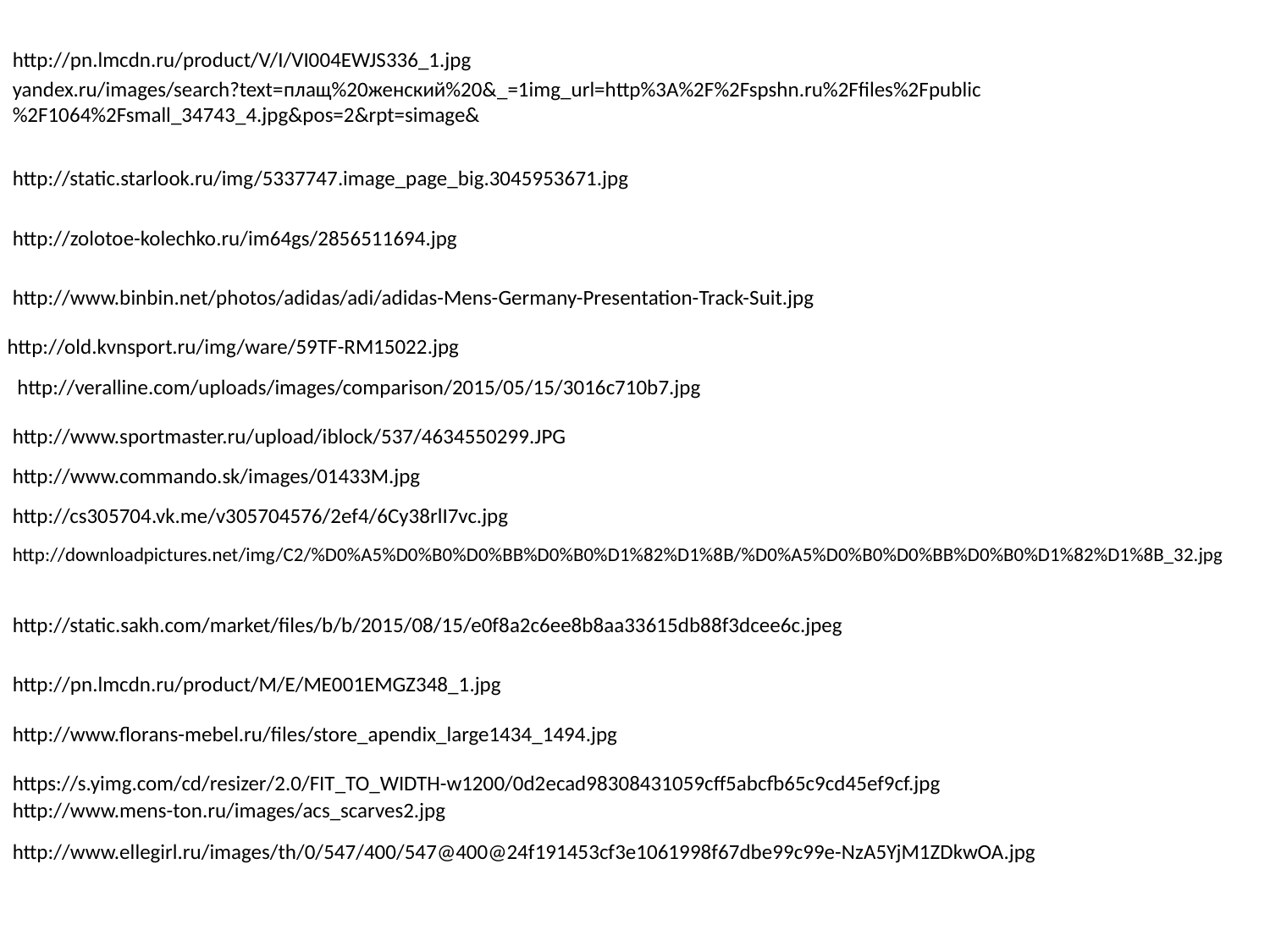

http://pn.lmcdn.ru/product/V/I/VI004EWJS336_1.jpg
yandex.ru/images/search?text=плащ%20женский%20&_=1img_url=http%3A%2F%2Fspshn.ru%2Ffiles%2Fpublic%2F1064%2Fsmall_34743_4.jpg&pos=2&rpt=simage&
http://static.starlook.ru/img/5337747.image_page_big.3045953671.jpg
http://zolotoe-kolechko.ru/im64gs/2856511694.jpg
http://www.binbin.net/photos/adidas/adi/adidas-Mens-Germany-Presentation-Track-Suit.jpg
   http://old.kvnsport.ru/img/ware/59TF-RM15022.jpg
 http://veralline.com/uploads/images/comparison/2015/05/15/3016c710b7.jpg
http://www.sportmaster.ru/upload/iblock/537/4634550299.JPG
http://www.commando.sk/images/01433M.jpg
http://cs305704.vk.me/v305704576/2ef4/6Cy38rlI7vc.jpg
http://downloadpictures.net/img/C2/%D0%A5%D0%B0%D0%BB%D0%B0%D1%82%D1%8B/%D0%A5%D0%B0%D0%BB%D0%B0%D1%82%D1%8B_32.jpg
http://static.sakh.com/market/files/b/b/2015/08/15/e0f8a2c6ee8b8aa33615db88f3dcee6c.jpeg
http://pn.lmcdn.ru/product/M/E/ME001EMGZ348_1.jpg
http://www.florans-mebel.ru/files/store_apendix_large1434_1494.jpg
https://s.yimg.com/cd/resizer/2.0/FIT_TO_WIDTH-w1200/0d2ecad98308431059cff5abcfb65c9cd45ef9cf.jpg
http://www.mens-ton.ru/images/acs_scarves2.jpg
http://www.ellegirl.ru/images/th/0/547/400/547@400@24f191453cf3e1061998f67dbe99c99e-NzA5YjM1ZDkwOA.jpg